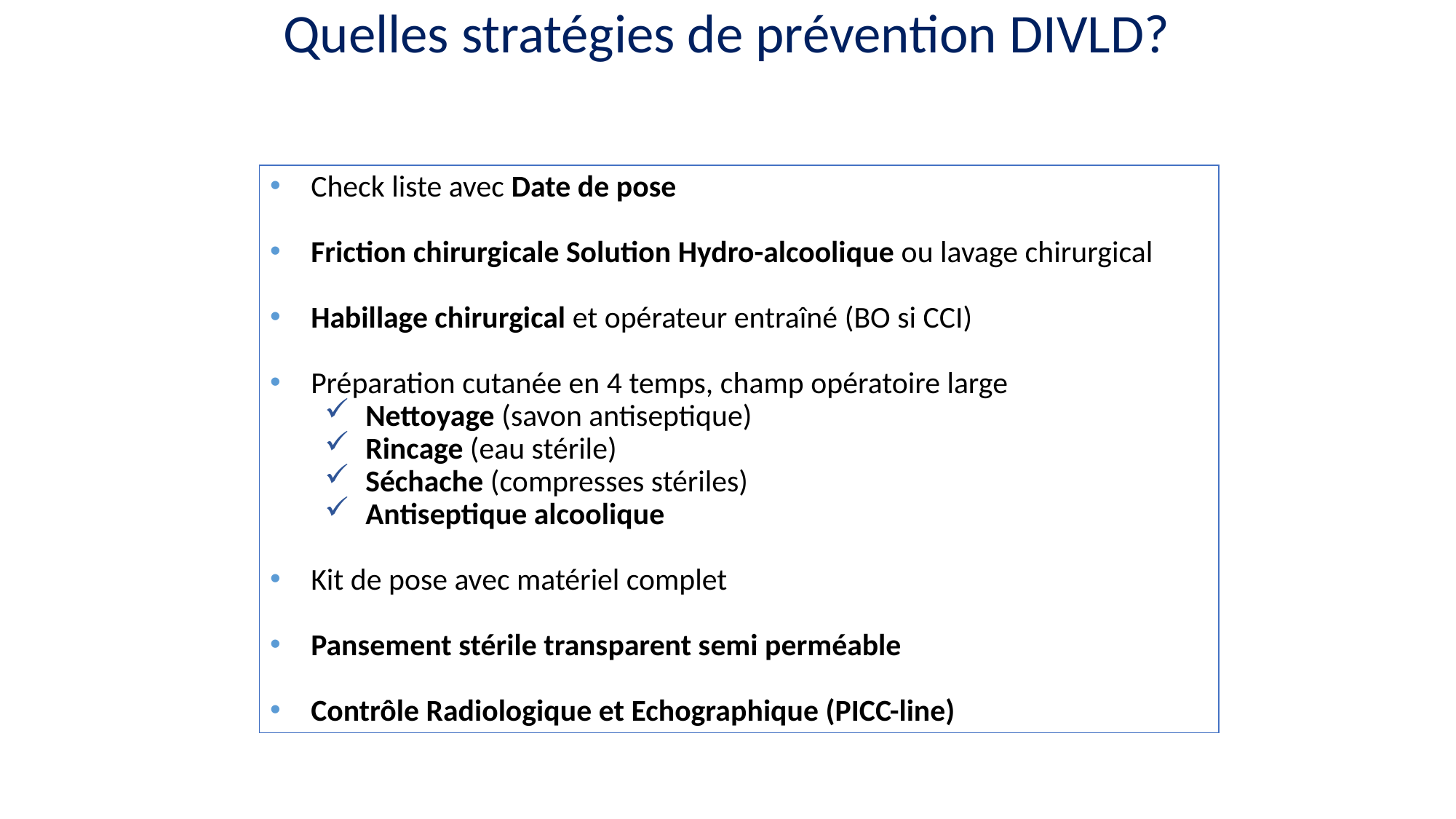

Quelles stratégies de prévention DIVLD?
Check liste avec Date de pose

Friction chirurgicale Solution Hydro-alcoolique ou lavage chirurgical

Habillage chirurgical et opérateur entraîné (BO si CCI)

Préparation cutanée en 4 temps, champ opératoire large
Nettoyage (savon antiseptique)
Rincage (eau stérile)
Séchache (compresses stériles)
Antiseptique alcoolique

Kit de pose avec matériel complet

Pansement stérile transparent semi perméable

Contrôle Radiologique et Echographique (PICC-line)